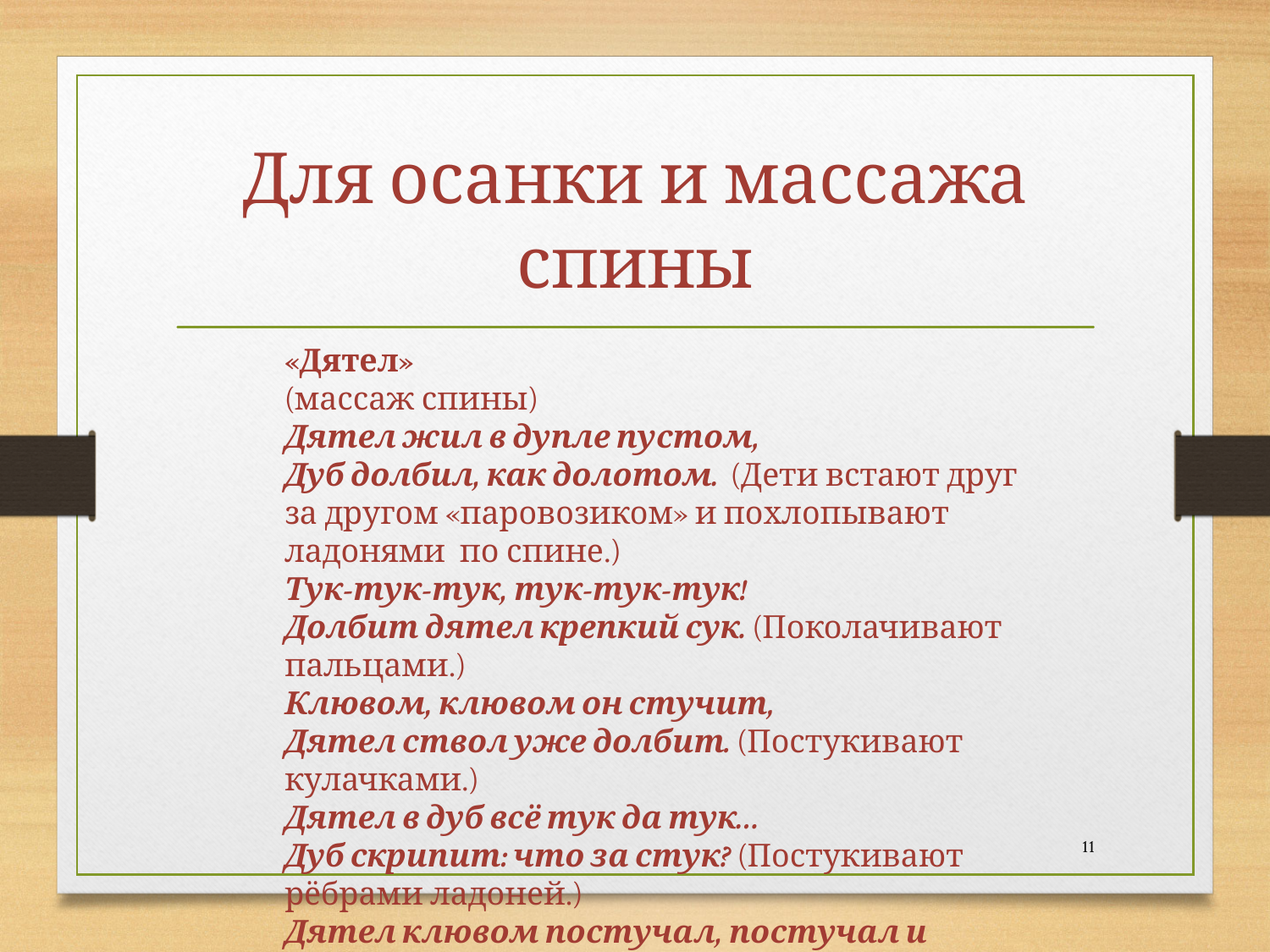

# Для осанки и массажа спины
«Дятел»
(массаж спины)
Дятел жил в дупле пустом,
Дуб долбил, как долотом.  (Дети встают друг за другом «паровозиком» и похлопывают ладонями  по спине.)
Тук-тук-тук, тук-тук-тук!
Долбит дятел крепкий сук. (Поколачивают пальцами.)
Клювом, клювом он стучит,
Дятел ствол уже долбит. (Постукивают кулачками.)
Дятел в дуб всё тук да тук…
Дуб скрипит: что за стук? (Постукивают рёбрами ладоней.)
Дятел клювом постучал, постучал и замолчал. (Поглаживают ладонями.)
11